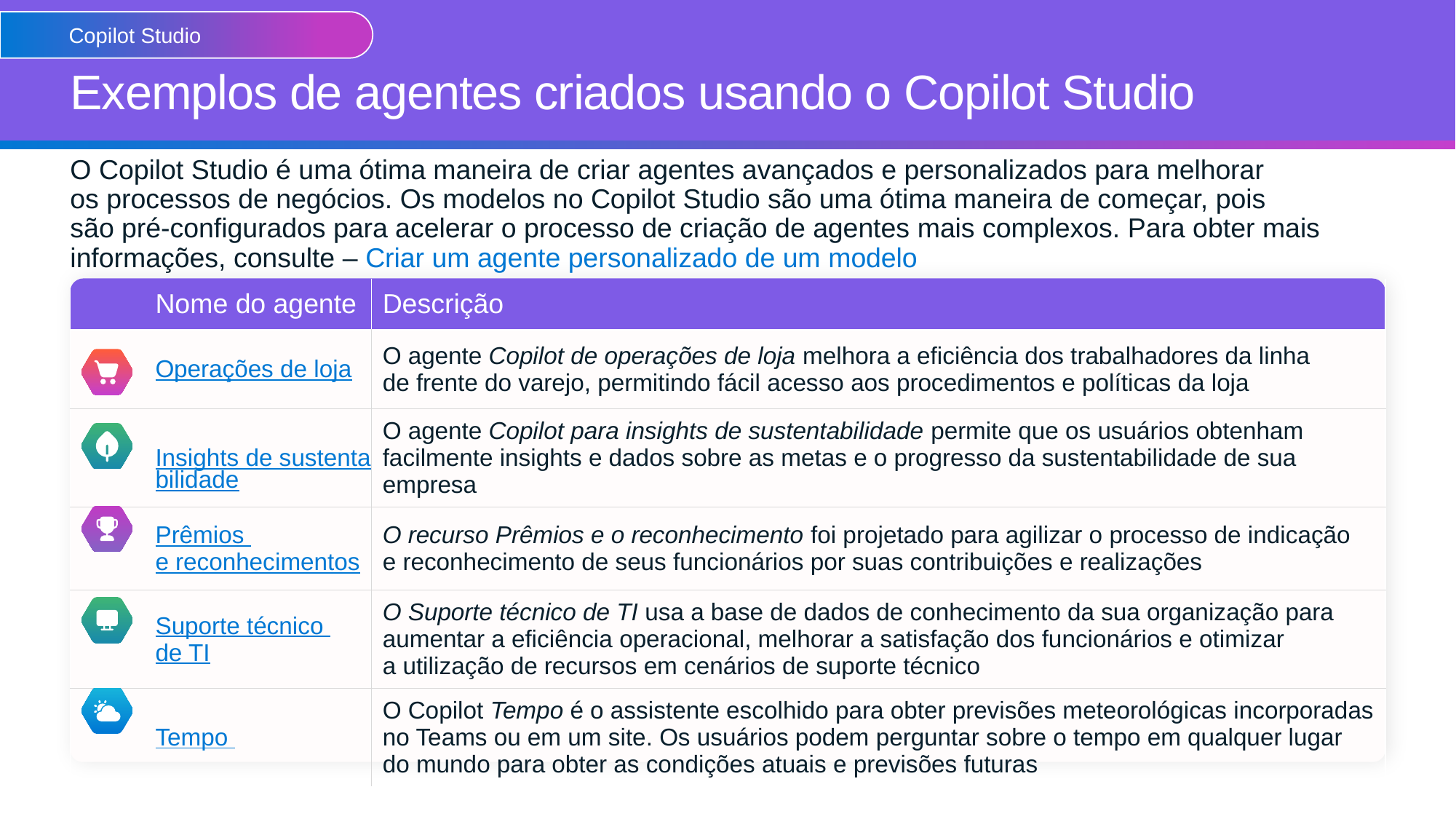

Copilot Studio

# Exemplos de agentes criados usando o Copilot Studio

O Copilot Studio é uma ótima maneira de criar agentes avançados e personalizados para melhorar
os processos de negócios. Os modelos no Copilot Studio são uma ótima maneira de começar, pois
são pré-configurados para acelerar o processo de criação de agentes mais complexos. Para obter mais informações, consulte – Criar um agente personalizado de um modelo
|  | Nome do agente | Descrição |
| --- | --- | --- |
|  | Operações de loja | O agente Copilot de operações de loja melhora a eficiência dos trabalhadores da linha de frente do varejo, permitindo fácil acesso aos procedimentos e políticas da loja |
|  | Insights de sustentabilidade | O agente Copilot para insights de sustentabilidade permite que os usuários obtenham facilmente insights e dados sobre as metas e o progresso da sustentabilidade de sua empresa |
|  | Prêmios e reconhecimentos | O recurso Prêmios e o reconhecimento foi projetado para agilizar o processo de indicação e reconhecimento de seus funcionários por suas contribuições e realizações |
|  | Suporte técnico de TI | O Suporte técnico de TI usa a base de dados de conhecimento da sua organização para aumentar a eficiência operacional, melhorar a satisfação dos funcionários e otimizar a utilização de recursos em cenários de suporte técnico |
|  | Tempo | O Copilot Tempo é o assistente escolhido para obter previsões meteorológicas incorporadas no Teams ou em um site. Os usuários podem perguntar sobre o tempo em qualquer lugar do mundo para obter as condições atuais e previsões futuras |